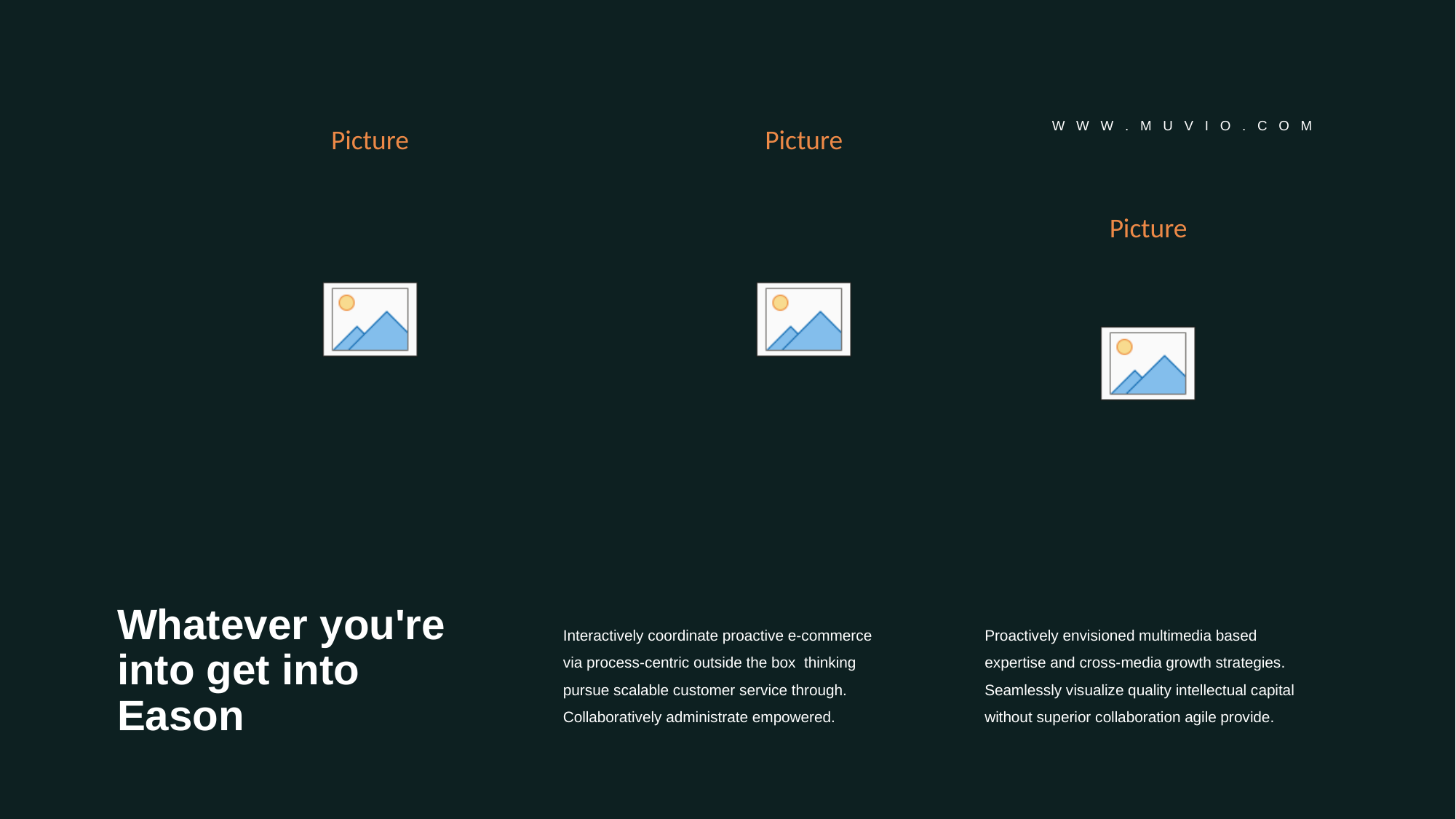

W   W   W   .   M   U   V   I   O   .   C   O   M

Whatever you're into get into Eason
Interactively coordinate proactive e-commerce via process-centric outside the box  thinking pursue scalable customer service through. Collaboratively administrate empowered.
Proactively envisioned multimedia based expertise and cross-media growth strategies. Seamlessly visualize quality intellectual capital without superior collaboration agile provide.